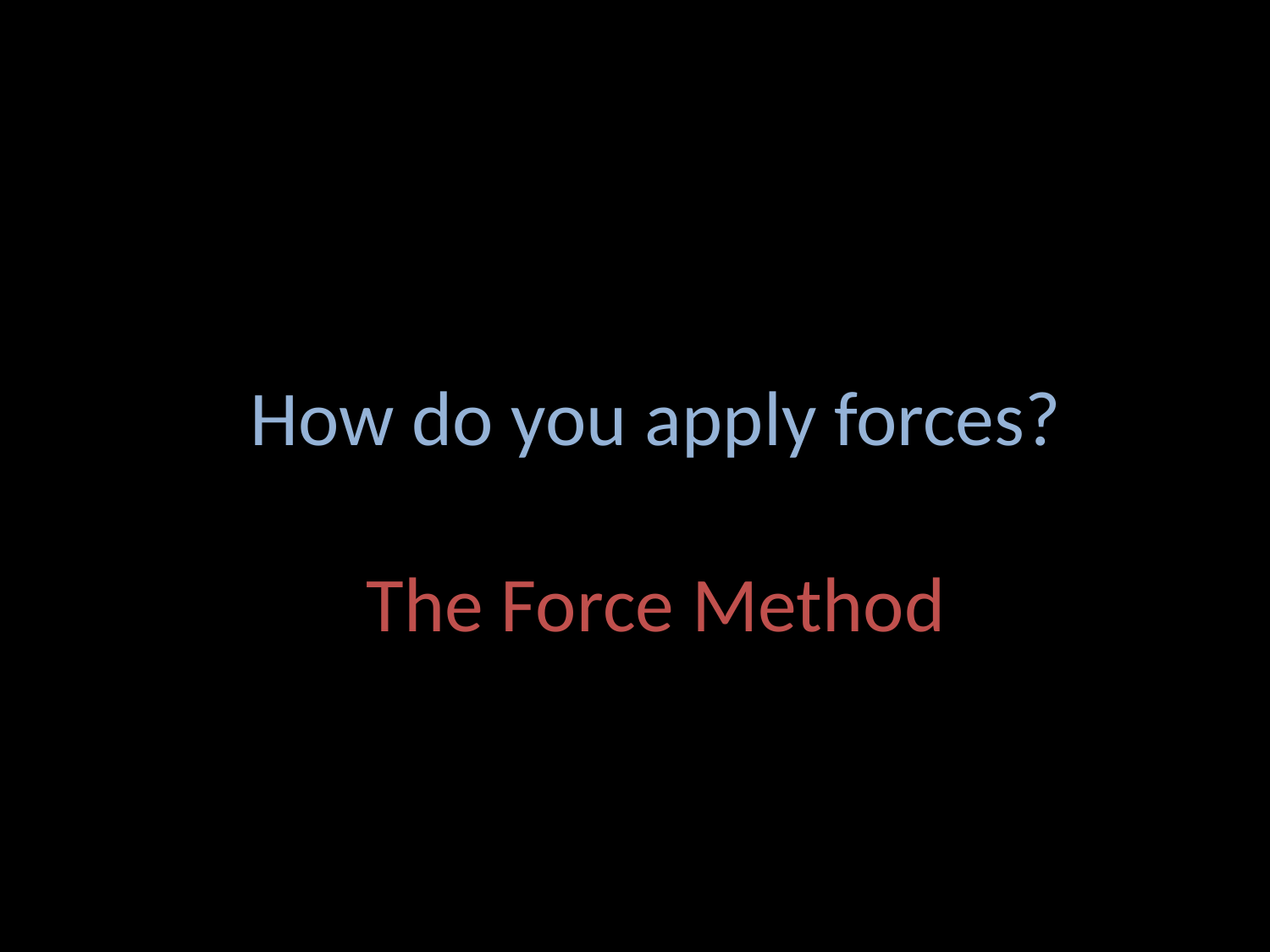

# How do you apply forces? The Force Method